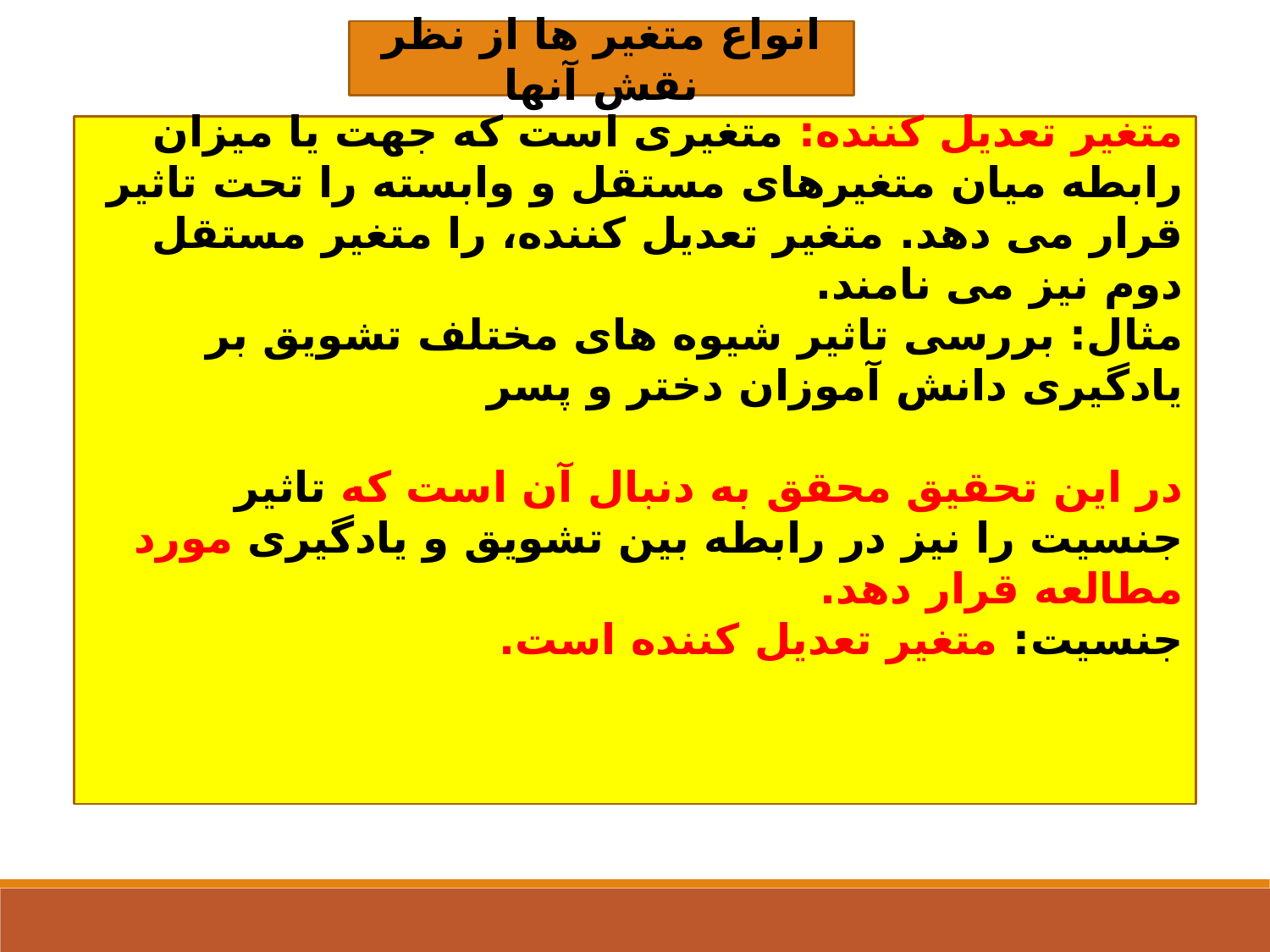

انواع متغیر ها از نظر نقش آنها

متغیر تعدیل کننده: متغیری است که جهت یا میزان رابطه میان متغیرهای مستقل و وابسته را تحت تاثیر قرار می دهد. متغیر تعدیل کننده، را متغیر مستقل دوم نیز می نامند.
مثال: بررسی تاثیر شیوه های مختلف تشویق بر یادگیری دانش آموزان دختر و پسر

در این تحقیق محقق به دنبال آن است که تاثیر جنسیت را نیز در رابطه بین تشویق و یادگیری مورد مطالعه قرار دهد.
جنسیت: متغیر تعدیل کننده است.